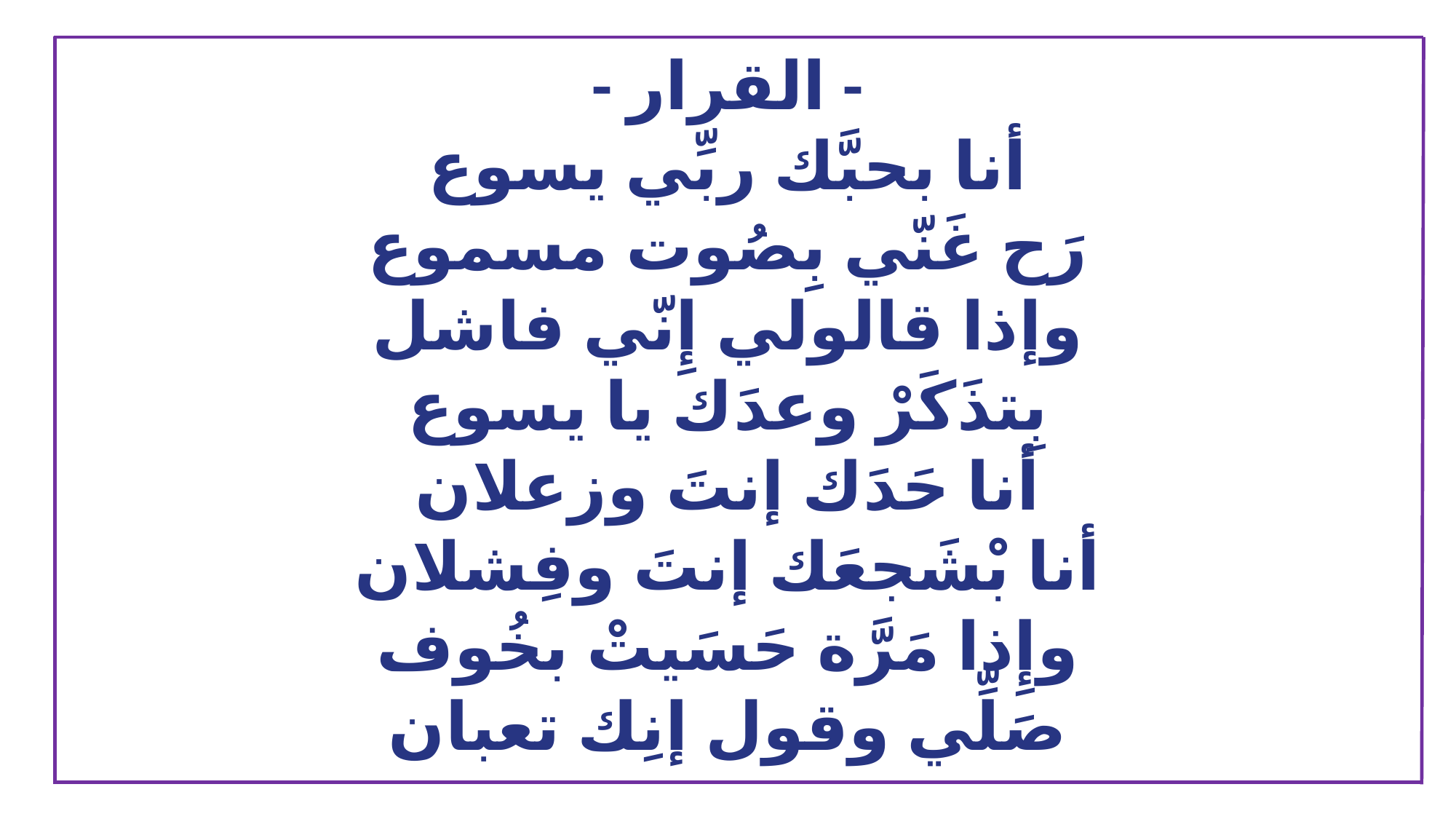

- القرار -
أنا بحبَّك ربِّي يسوع
رَح غَنّي بِصُوت مسموع
وإذا قالولي إِنّي فاشل
بِتذَكَرْ وعدَك يا يسوع
أنا حَدَك إنتَ وزعلان
أنا بْشَجعَك إنتَ وفِشلان
وإِذا مَرَّة حَسَيتْ بخُوف
صَلِّي وقول إنِك تعبان